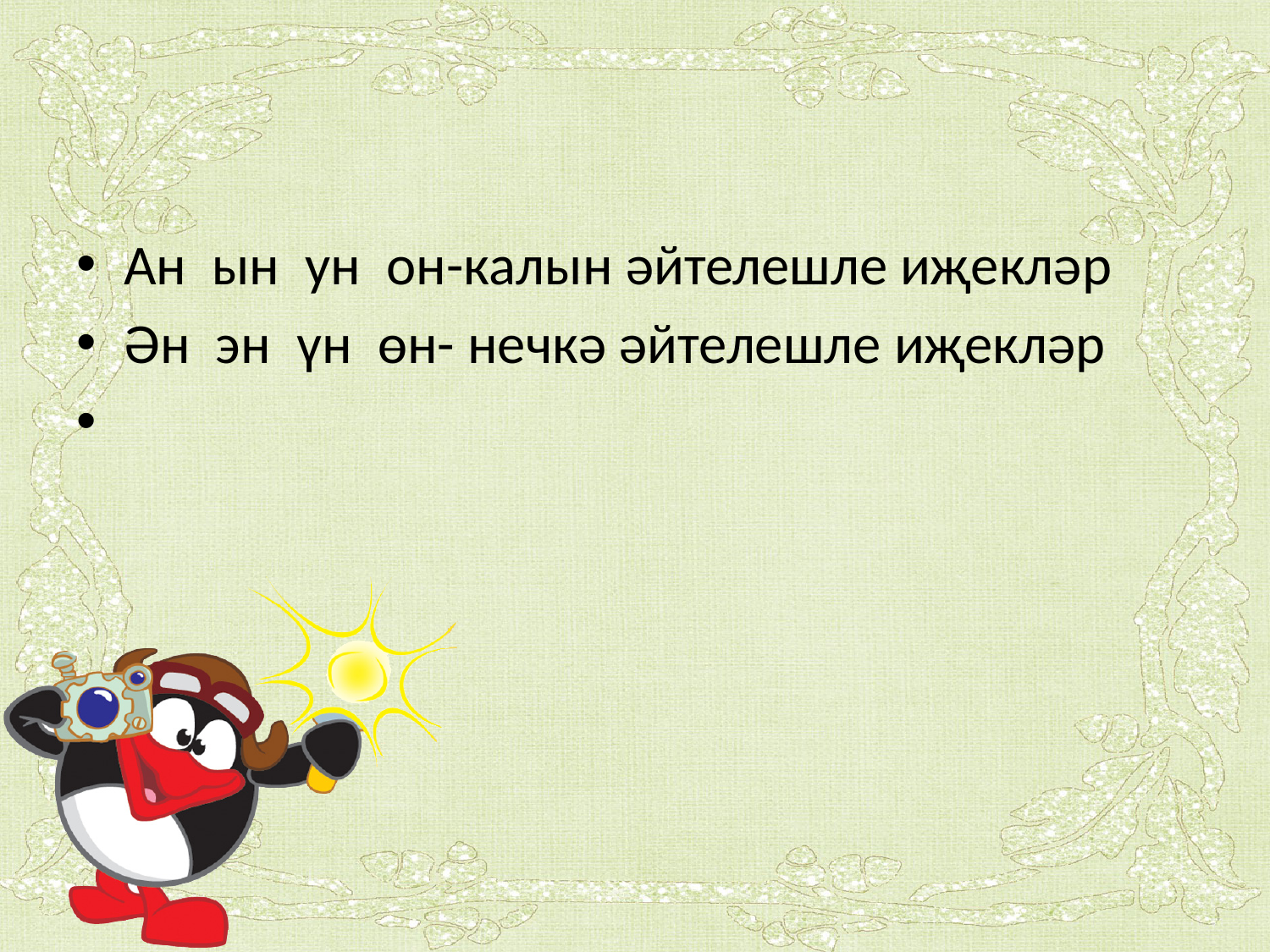

#
Ан  ын  ун  он-калын әйтелешле иҗекләр
Ән  эн  үн  өн- нечкә әйтелешле иҗекләр